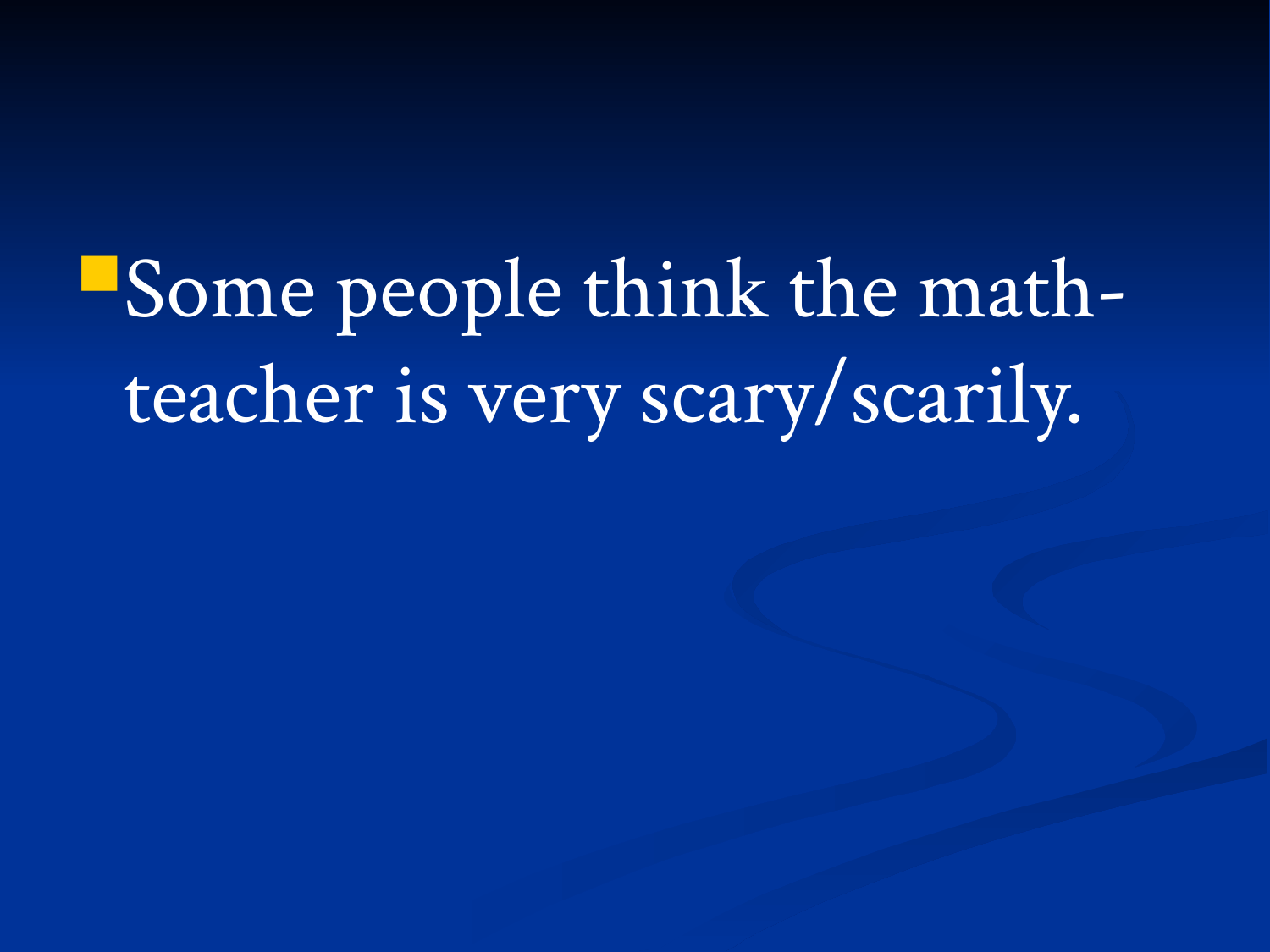

#
Some people think the math-teacher is very scary/scarily.